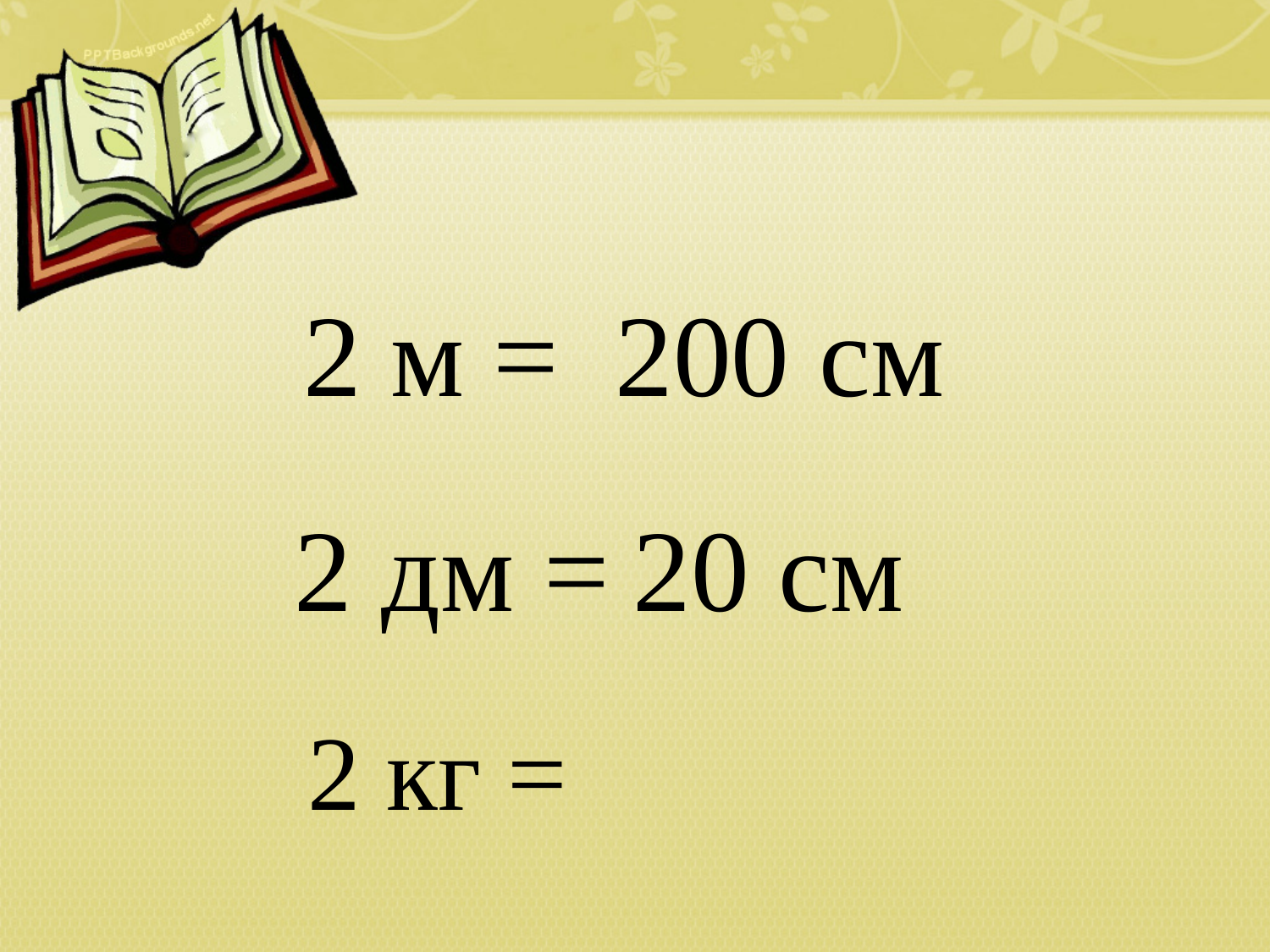

2 м =
200 см
2 дм =

20 см
2 кг =